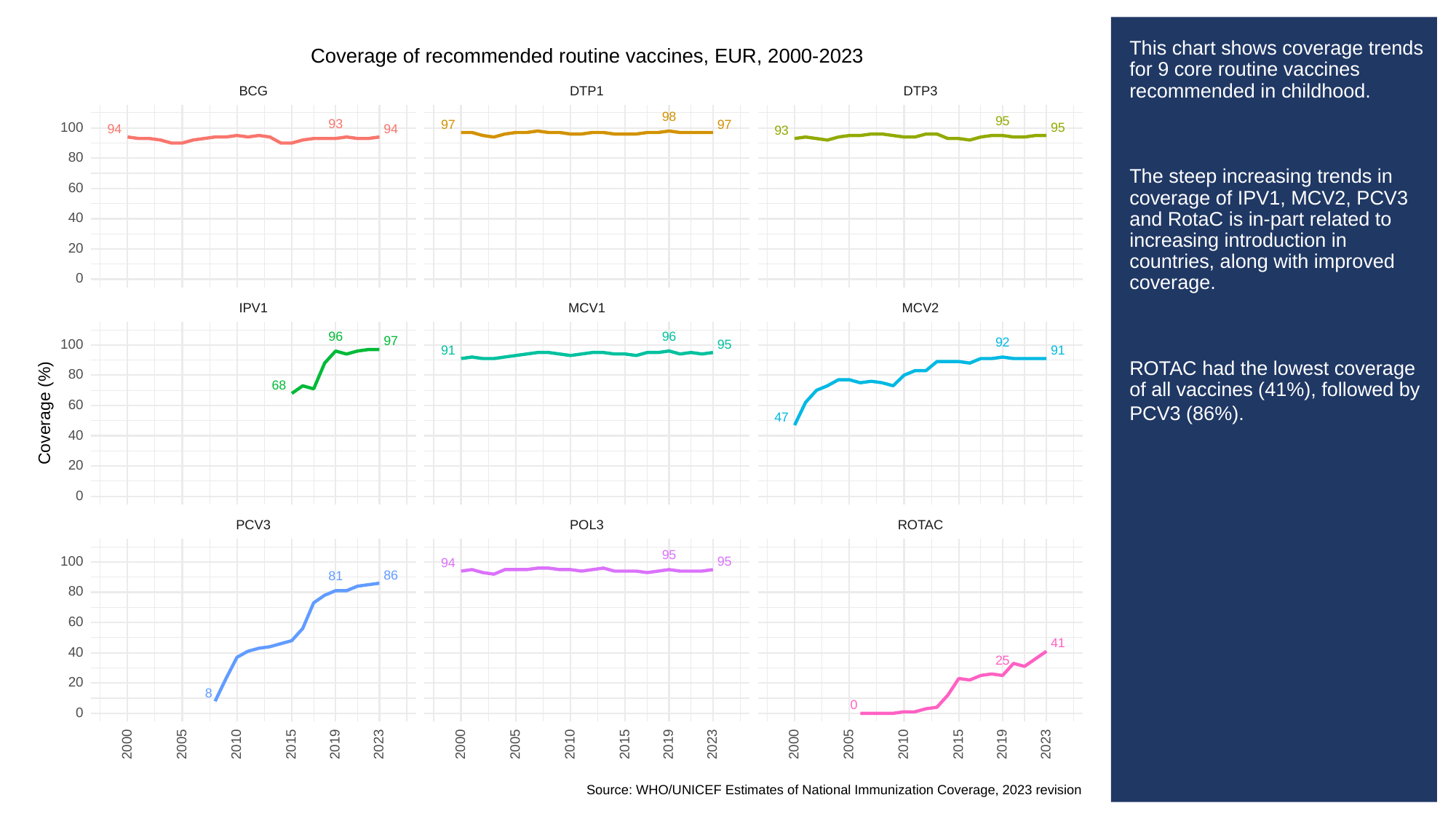

# This chart shows coverage trends for 9 core routine vaccines recommended in childhood.

The steep increasing trends in coverage of IPV1, MCV2, PCV3 and RotaC is in-part related to increasing introduction in countries, along with improved coverage.

ROTAC had the lowest coverage of all vaccines (41%), followed by
PCV3 (86%).

Coverage of recommended routine vaccines, EUR, 2000-2023
BCG
DTP3
DTP1

98

95
93
97
97
100
95
94
94
93

80

60

40

20

0

MCV1
MCV2
IPV1

96
96
97
92
100
95

91
91

80

68

60
Coverage (%)

47

40

20

0

POL3
PCV3
ROTAC

95
100
95
94

86
81

80

60

41
40

25

20

8

0
0

2023
2023
2023
2000
2005
2010
2015
2019
2000
2005
2010
2015
2019
2000
2005
2010
2015
2019
Source: WHO/UNICEF Estimates of National Immunization Coverage, 2023 revision